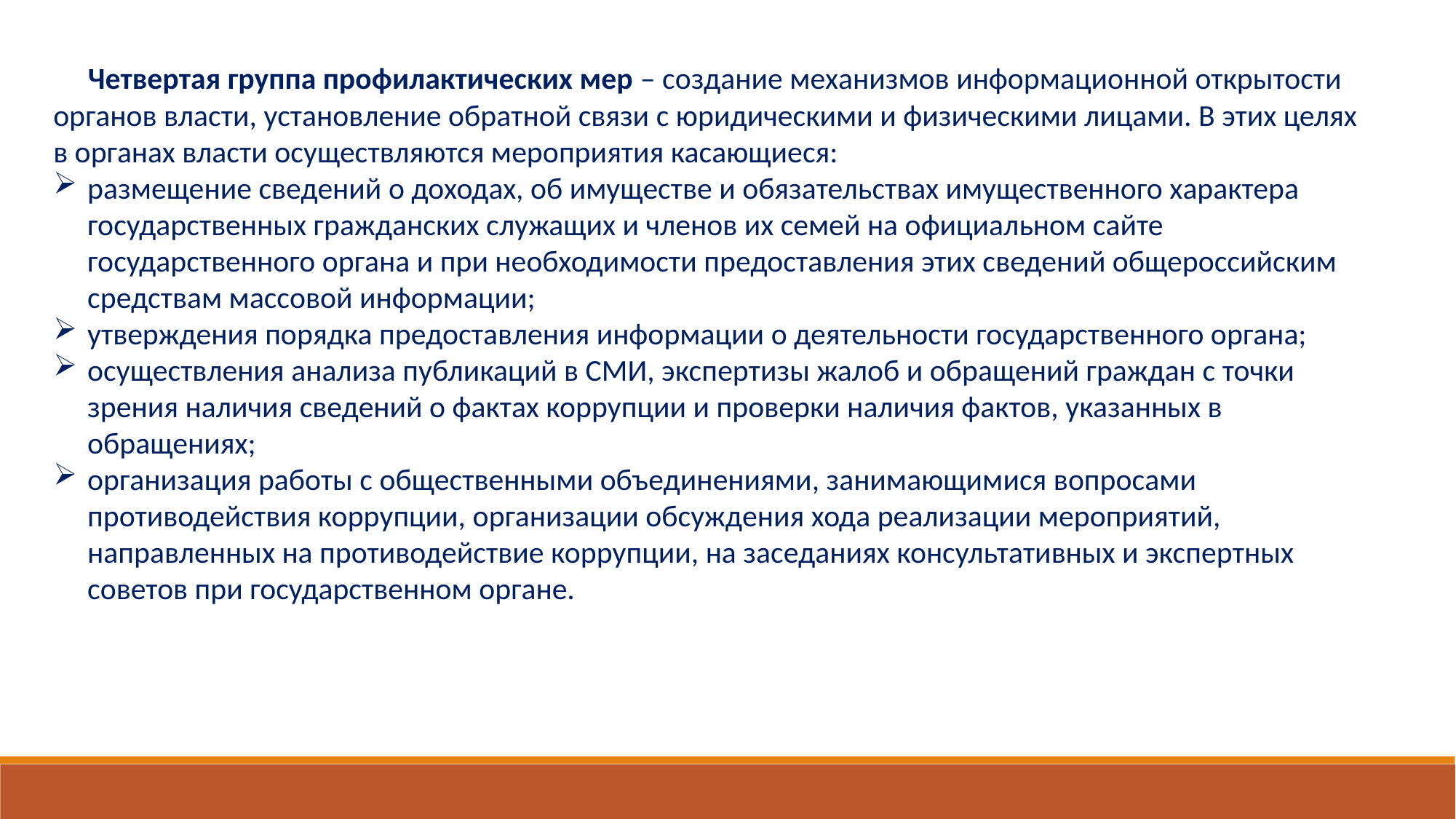

Четвертая группа профилактических мер – создание механизмов информационной открытости органов власти, установление обратной связи с юридическими и физическими лицами. В этих целях в органах власти осуществляются мероприятия касающиеся:
размещение сведений о доходах, об имуществе и обязательствах имущественного характера государственных гражданских служащих и членов их семей на официальном сайте государственного органа и при необходимости предоставления этих сведений общероссийским средствам массовой информации;
утверждения порядка предоставления информации о деятельности государственного органа;
осуществления анализа публикаций в СМИ, экспертизы жалоб и обращений граждан с точки зрения наличия сведений о фактах коррупции и проверки наличия фактов, указанных в обращениях;
организация работы с общественными объединениями, занимающимися вопросами противодействия коррупции, организации обсуждения хода реализации мероприятий, направленных на противодействие коррупции, на заседаниях консультативных и экспертных советов при государственном органе.